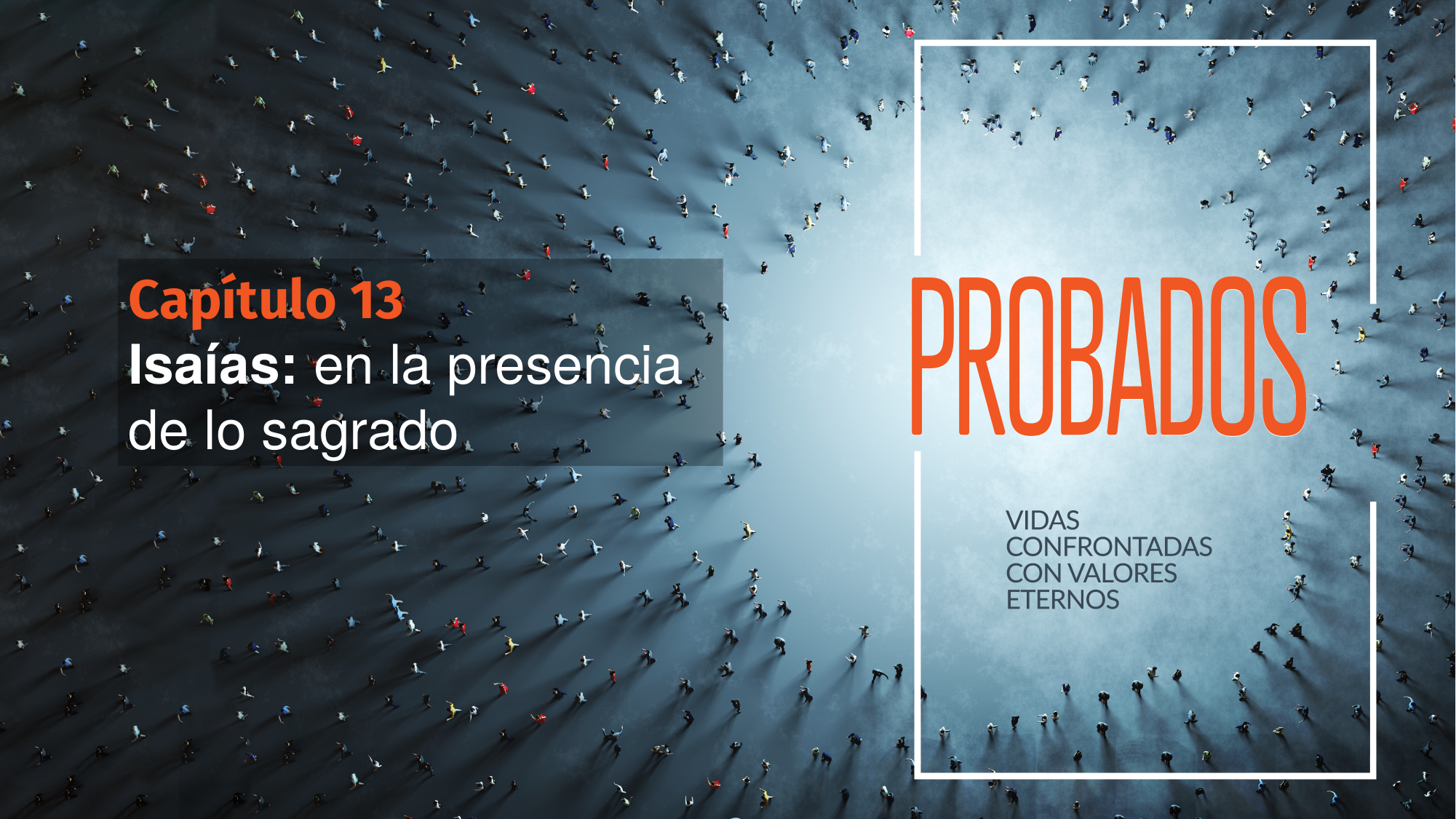

Capítulo 13
Isaías: en la presencia de lo sagrado